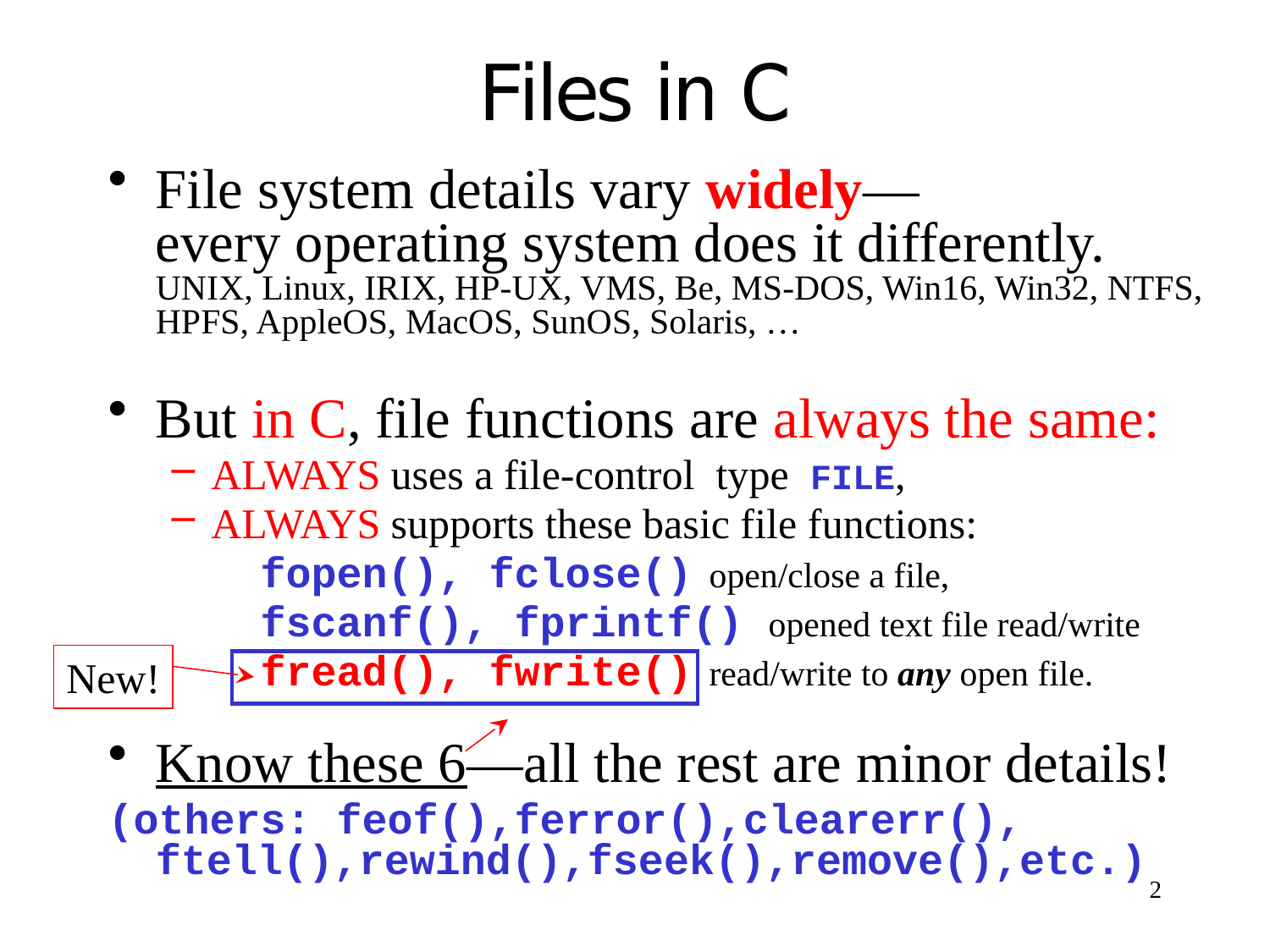

# Files in C
File system details vary widely—
every operating system does it differently.
UNIX, Linux, IRIX, HP-UX, VMS, Be, MS-DOS, Win16, Win32, NTFS, HPFS, AppleOS, MacOS, SunOS, Solaris, …
But in C, file functions are always the same:
ALWAYS uses a file-control  type  FILE,
ALWAYS supports these basic file functions:
 fopen(), fclose() open/close a file,
 fscanf(), fprintf() opened text file read/write
 fread(), fwrite() read/write to any open file.
Know these 6—all the rest are minor details!
(others: feof(),ferror(),clearerr(), ftell(),rewind(),fseek(),remove(),etc.)
New!

2